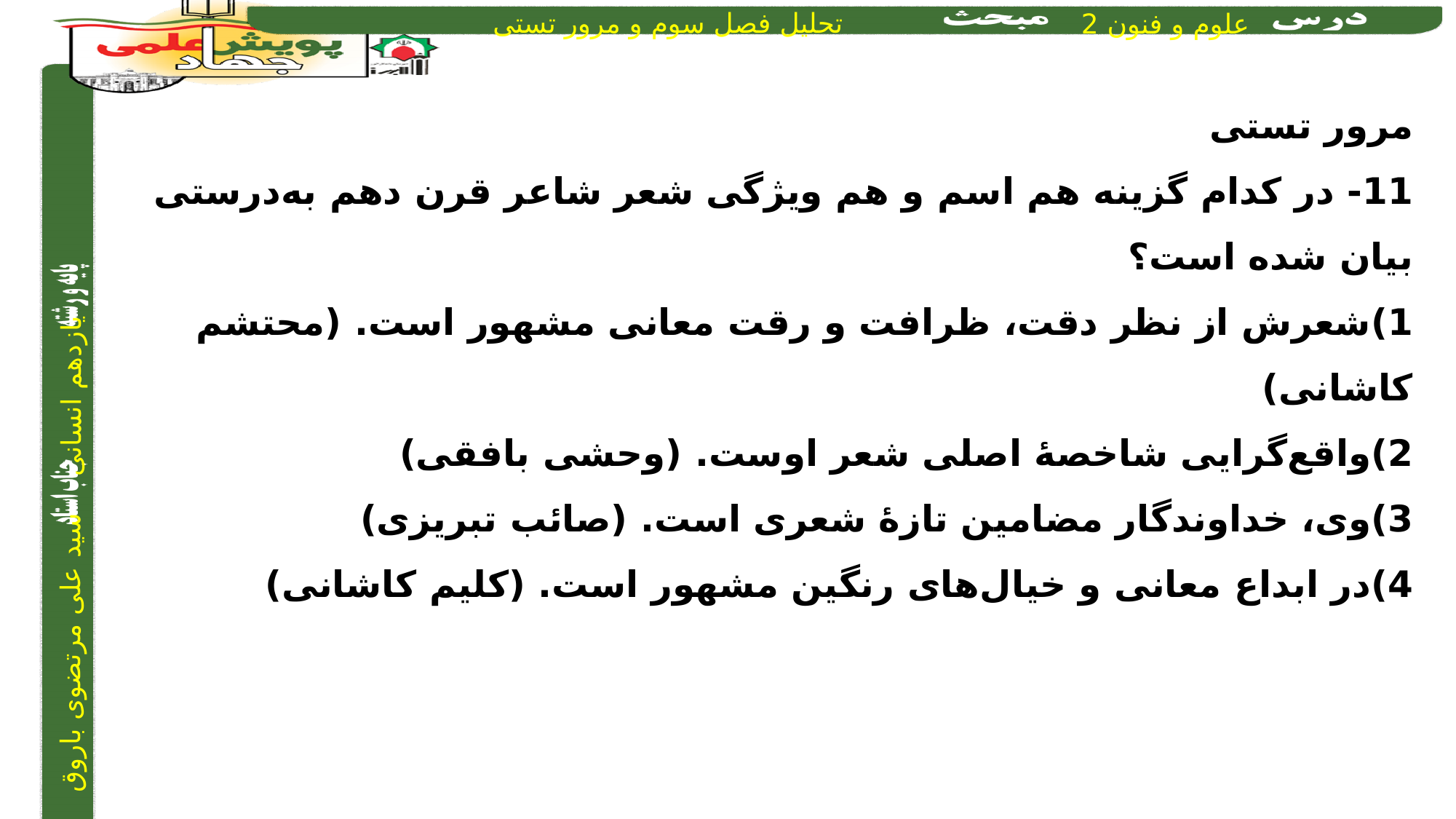

مرور تستی
11- در کدام گزینه هم اسم و هم ویژگی شعر شاعر قرن دهم به‌درستی بیان شده است؟
1)	شعرش از نظر دقت، ظرافت و رقت معانی مشهور است. (محتشم کاشانی)
2)	واقع‌گرایی شاخصۀ اصلی شعر اوست. (وحشی بافقی)
3)	وی، خداوندگار مضامین تازۀ شعری است. (صائب تبریزی)
4)	در ابداع معانی و خیال‌های رنگین مشهور است. (کلیم کاشانی)

2